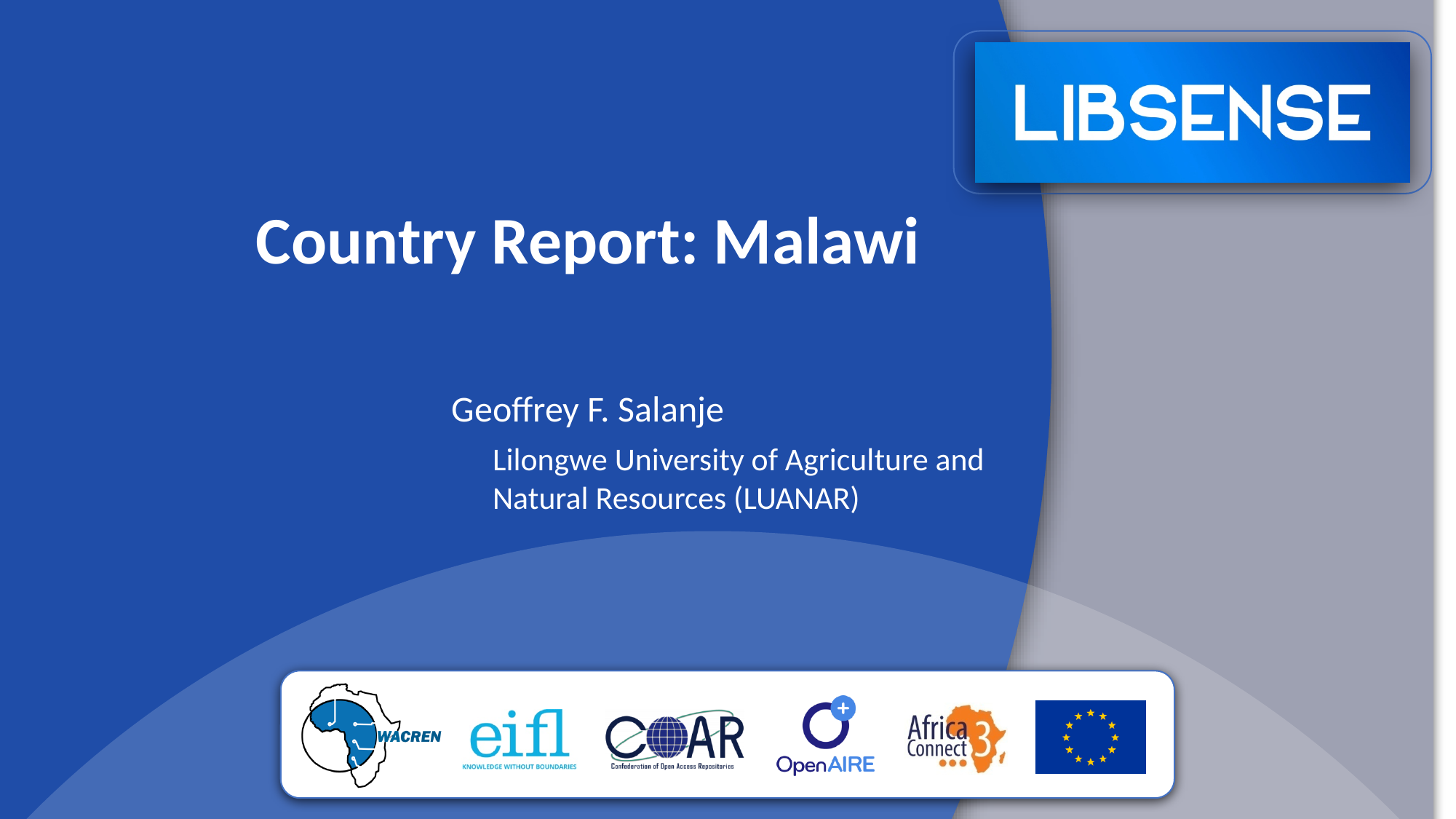

Country Report: Malawi
Geoffrey F. Salanje
Lilongwe University of Agriculture and Natural Resources (LUANAR)